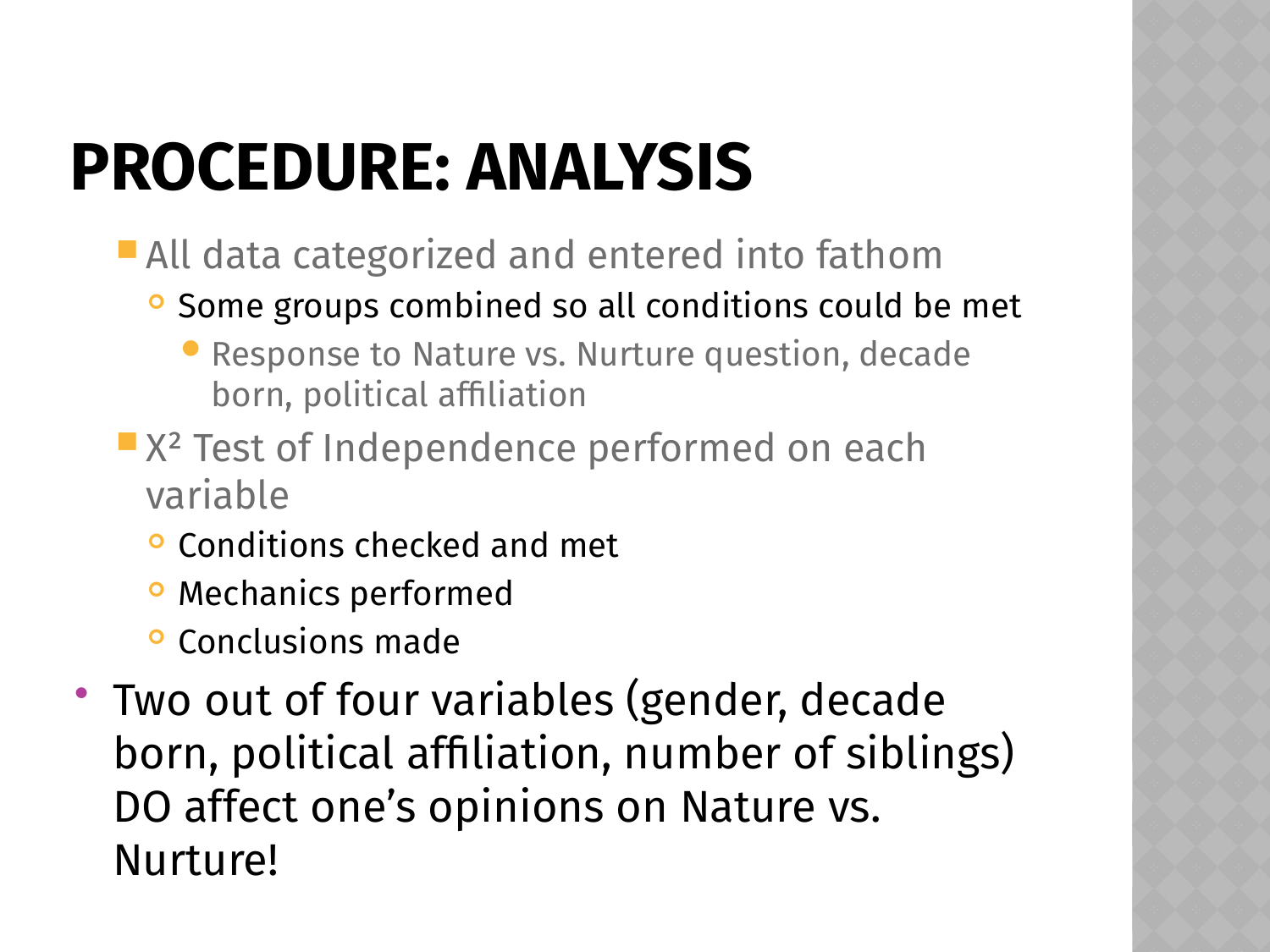

# Procedure: analysis
All data categorized and entered into fathom
Some groups combined so all conditions could be met
Response to Nature vs. Nurture question, decade born, political affiliation
X² Test of Independence performed on each variable
Conditions checked and met
Mechanics performed
Conclusions made
Two out of four variables (gender, decade born, political affiliation, number of siblings) DO affect one’s opinions on Nature vs. Nurture!